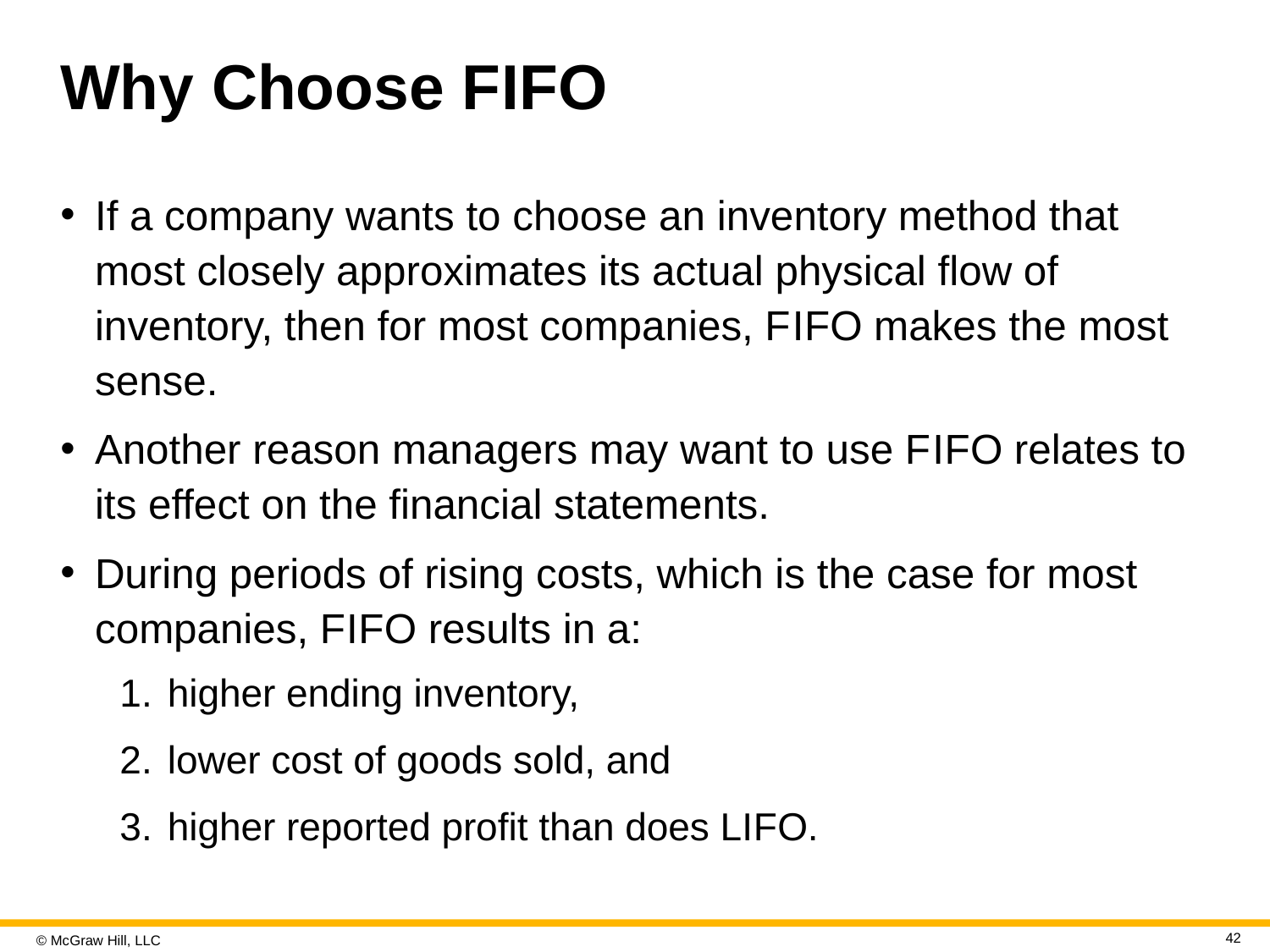

# Why Choose F I F O
If a company wants to choose an inventory method that most closely approximates its actual physical flow of inventory, then for most companies, F I F O makes the most sense.
Another reason managers may want to use F I F O relates to its effect on the financial statements.
During periods of rising costs, which is the case for most companies, F I F O results in a:
higher ending inventory,
lower cost of goods sold, and
higher reported profit than does L I F O.
42